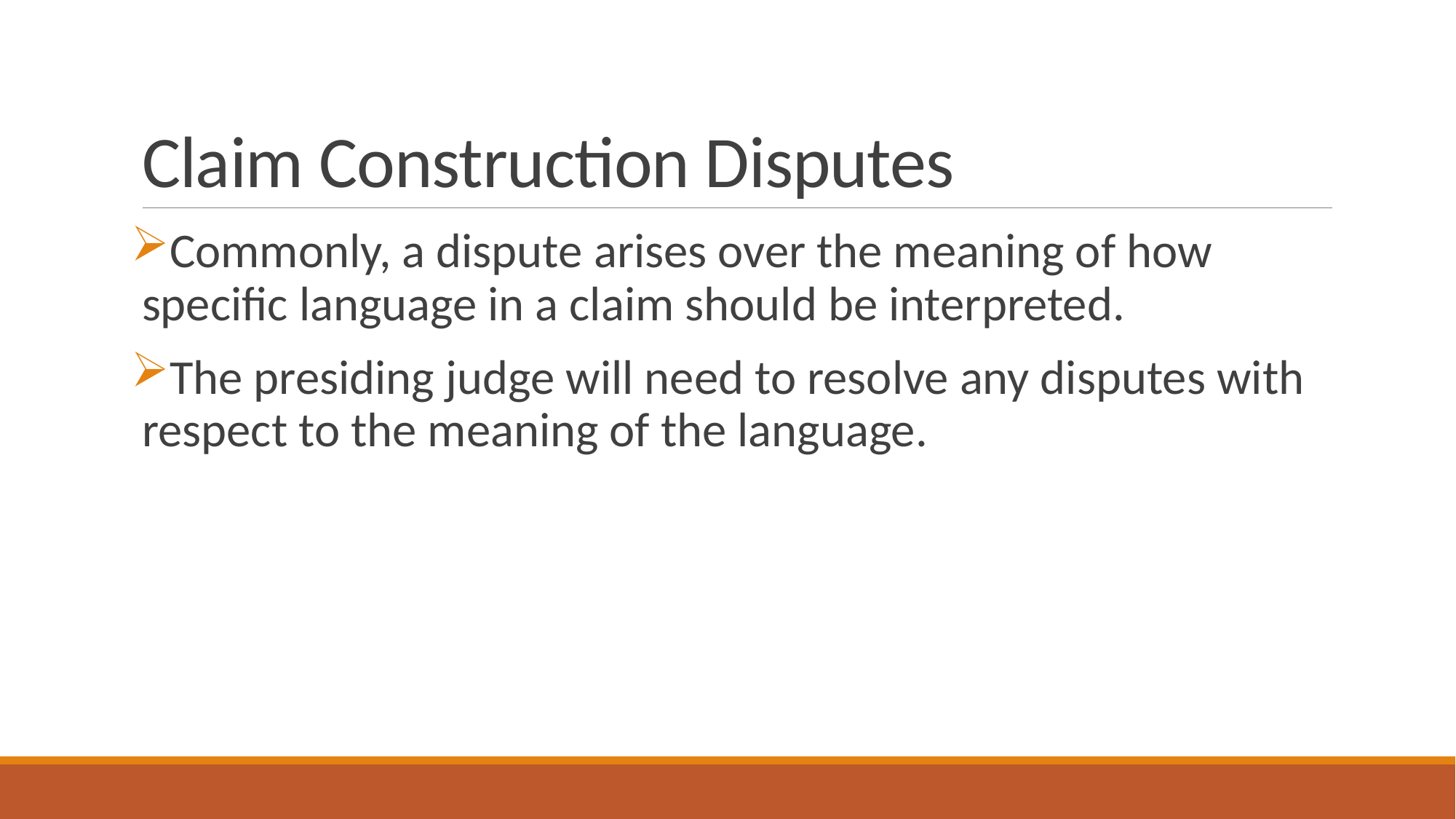

# Claim Construction Disputes
Commonly, a dispute arises over the meaning of how specific language in a claim should be interpreted.
The presiding judge will need to resolve any disputes with respect to the meaning of the language.